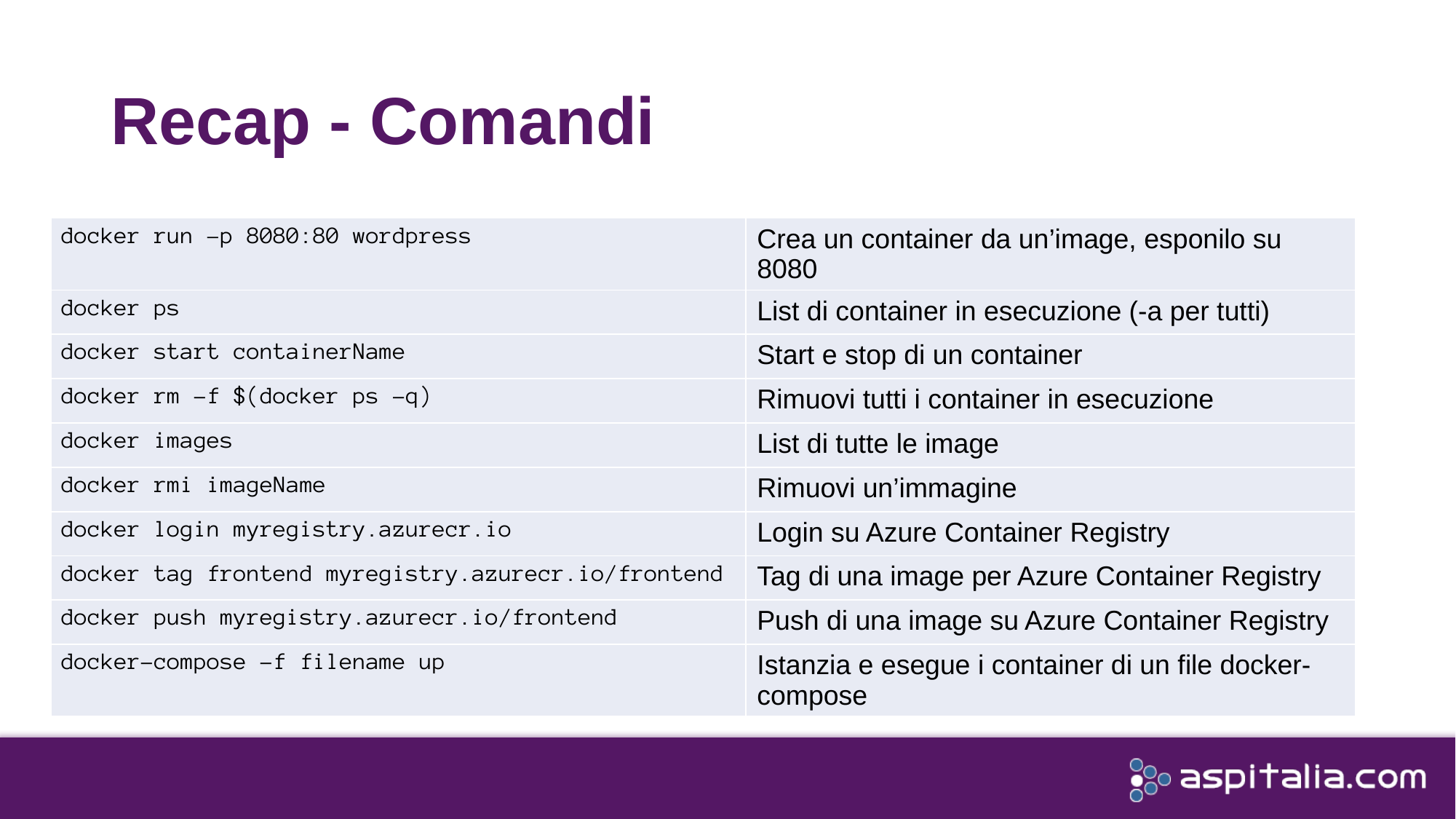

# Recap - Comandi
| docker run –p 8080:80 wordpress | Crea un container da un’image, esponilo su 8080 |
| --- | --- |
| docker ps | List di container in esecuzione (-a per tutti) |
| docker start containerName | Start e stop di un container |
| docker rm -f $(docker ps -q) | Rimuovi tutti i container in esecuzione |
| docker images | List di tutte le image |
| docker rmi imageName | Rimuovi un’immagine |
| docker login myregistry.azurecr.io | Login su Azure Container Registry |
| docker tag frontend myregistry.azurecr.io/frontend | Tag di una image per Azure Container Registry |
| docker push myregistry.azurecr.io/frontend | Push di una image su Azure Container Registry |
| docker-compose -f filename up | Istanzia e esegue i container di un file docker-compose |